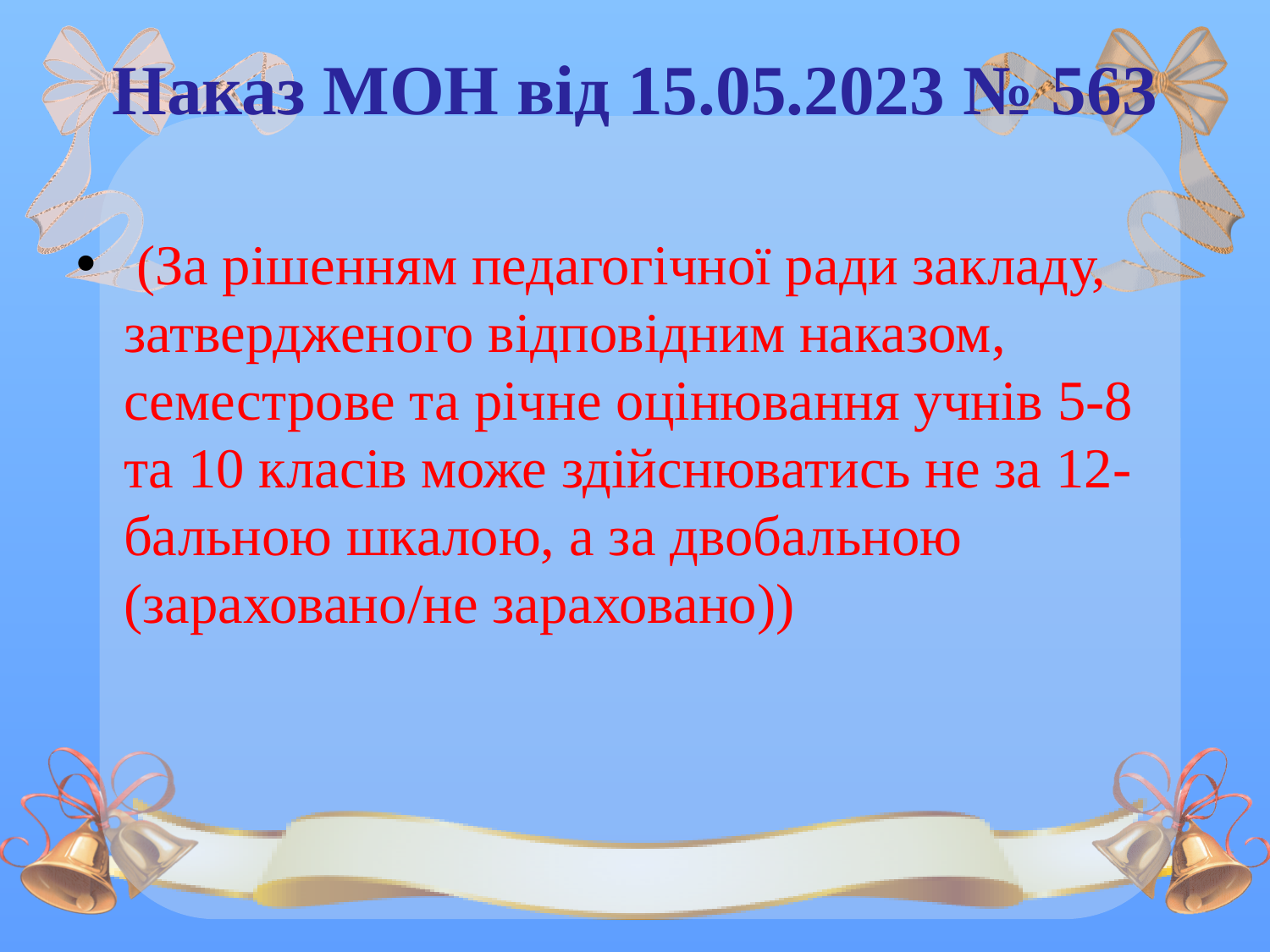

# Наказ МОН від 15.05.2023 № 563
 (За рішенням педагогічної ради закладу, затвердженого відповідним наказом, семестрове та річне оцінювання учнів 5-8 та 10 класів може здійснюватись не за 12-бальною шкалою, а за двобальною (зараховано/не зараховано))